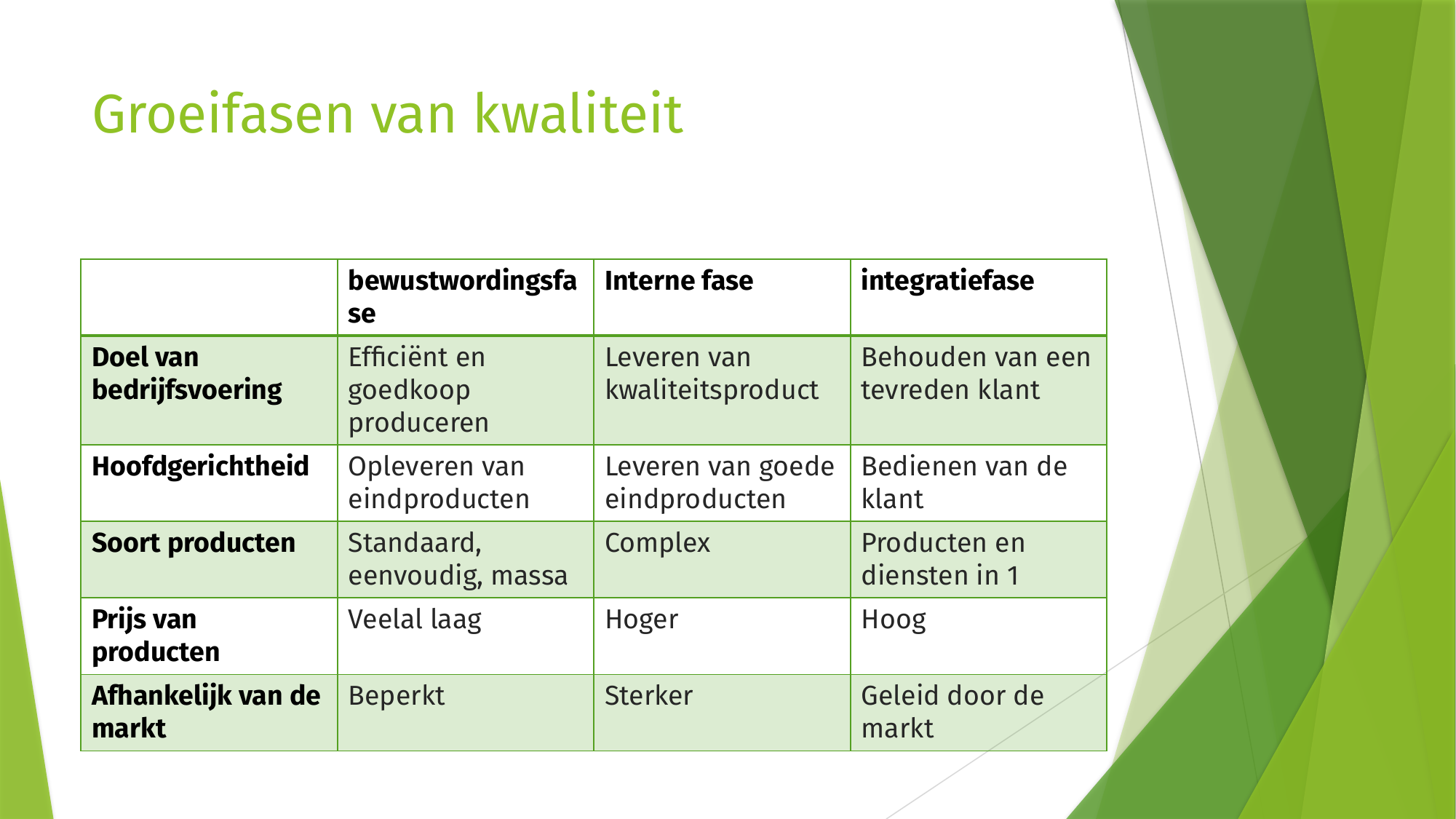

# Groeifasen van kwaliteit
|  | bewustwordingsfase | Interne fase | integratiefase |
| --- | --- | --- | --- |
| Doel van bedrijfsvoering | Efficiënt en goedkoop produceren | Leveren van kwaliteitsproduct | Behouden van een tevreden klant |
| Hoofdgerichtheid | Opleveren van eindproducten | Leveren van goede eindproducten | Bedienen van de klant |
| Soort producten | Standaard, eenvoudig, massa | Complex | Producten en diensten in 1 |
| Prijs van producten | Veelal laag | Hoger | Hoog |
| Afhankelijk van de markt | Beperkt | Sterker | Geleid door de markt |